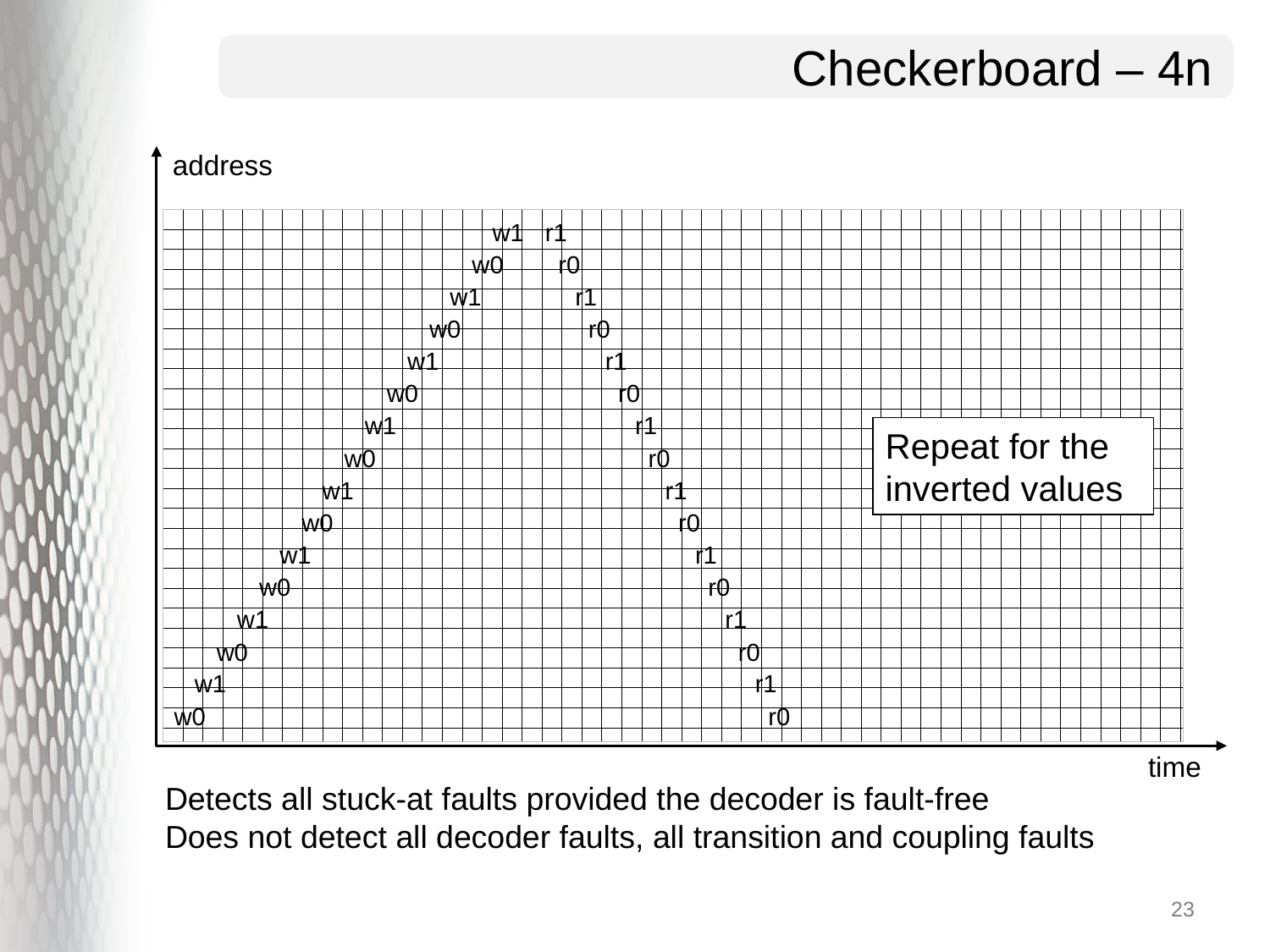

# Checkerboard – 4n
address

w1
r1
w0
r0
w1
r1
w0
r0
w1
r1
w0
r0
w1
r1
w0
r0
w1
r1
w0
r0
w1
r1
w0
r0
w1
r1
w0
r0
w1
r1
w0
r0
Repeat for the inverted values
time
Detects all stuck-at faults provided the decoder is fault-free
Does not detect all decoder faults, all transition and coupling faults